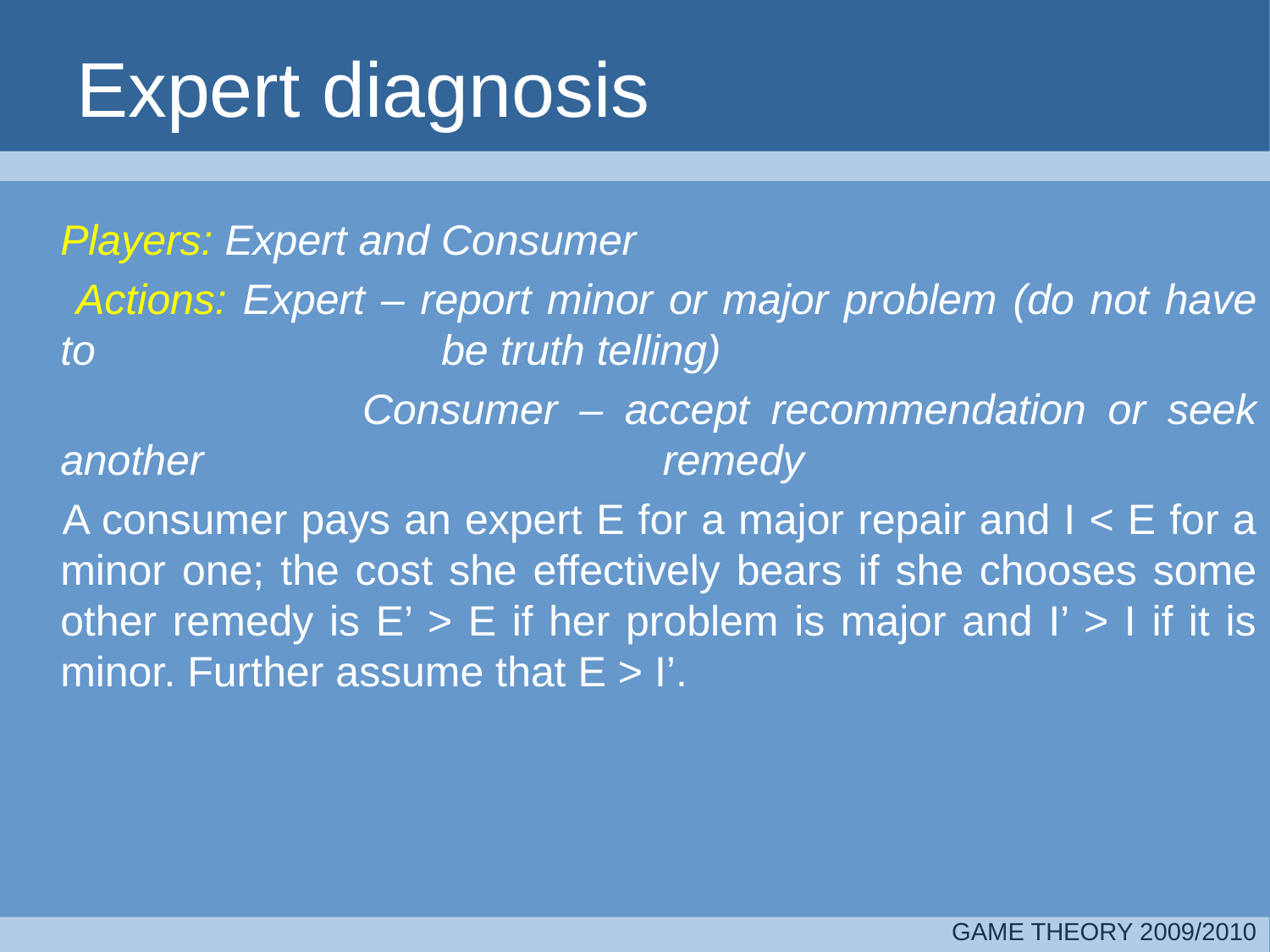

# Expert diagnosis
	Players: Expert and Consumer
	 Actions: Expert – report minor or major problem (do not have to 			be truth telling)
		        Consumer – accept recommendation or seek another 			        remedy
 	A consumer pays an expert E for a major repair and I < E for a minor one; the cost she effectively bears if she chooses some other remedy is E’ > E if her problem is major and I’ > I if it is minor. Further assume that E > I’.

GAME THEORY 2009/2010